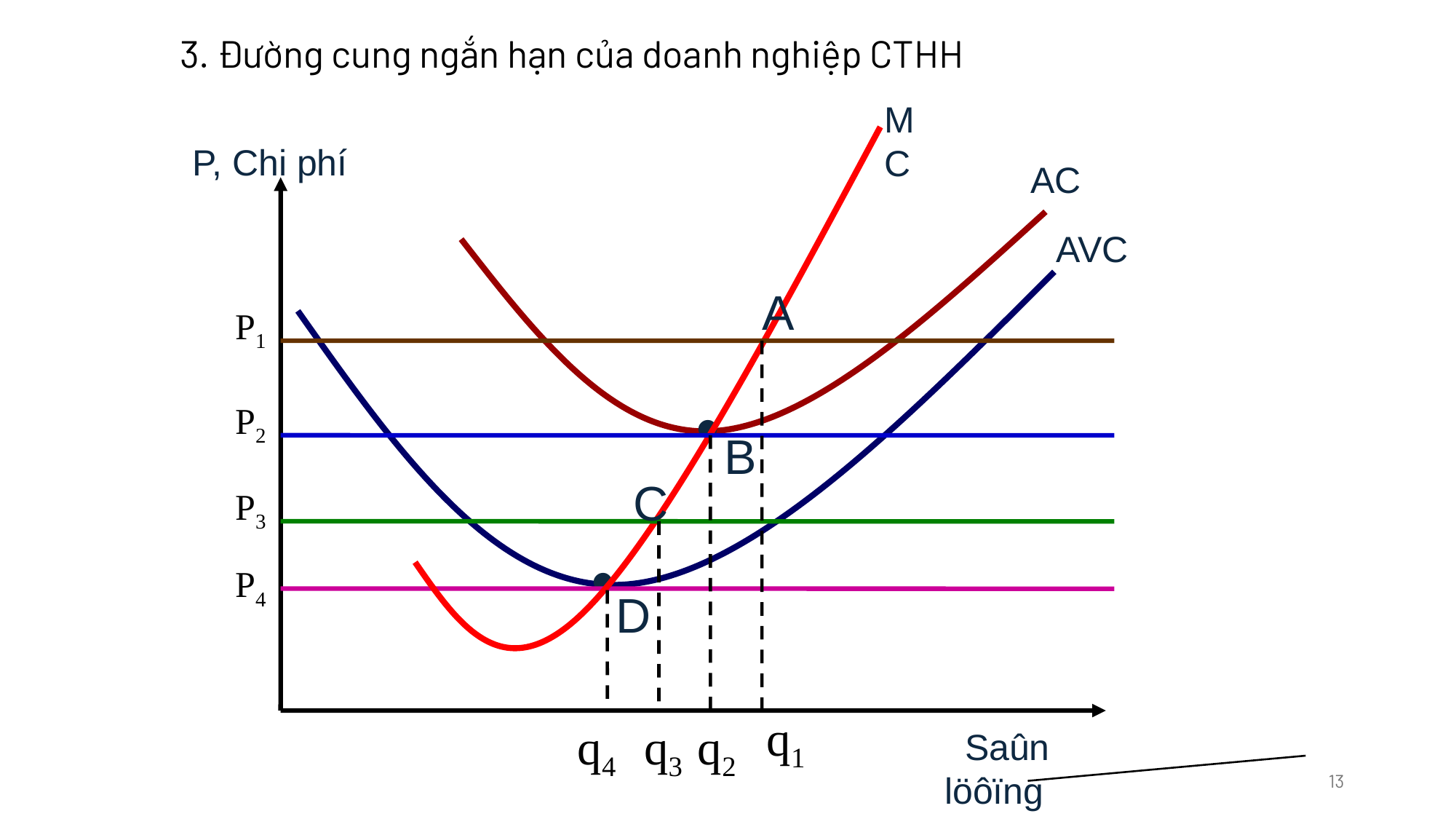

# 3. Đường cung ngắn hạn của doanh nghiệp CTHH
MC
P, Chi phí

AC

AVC
 A

P1

 •
P2
 B

 C
P3

 •
P4
 D

q1

q4
q3
q2
  Saûn löôïng
13